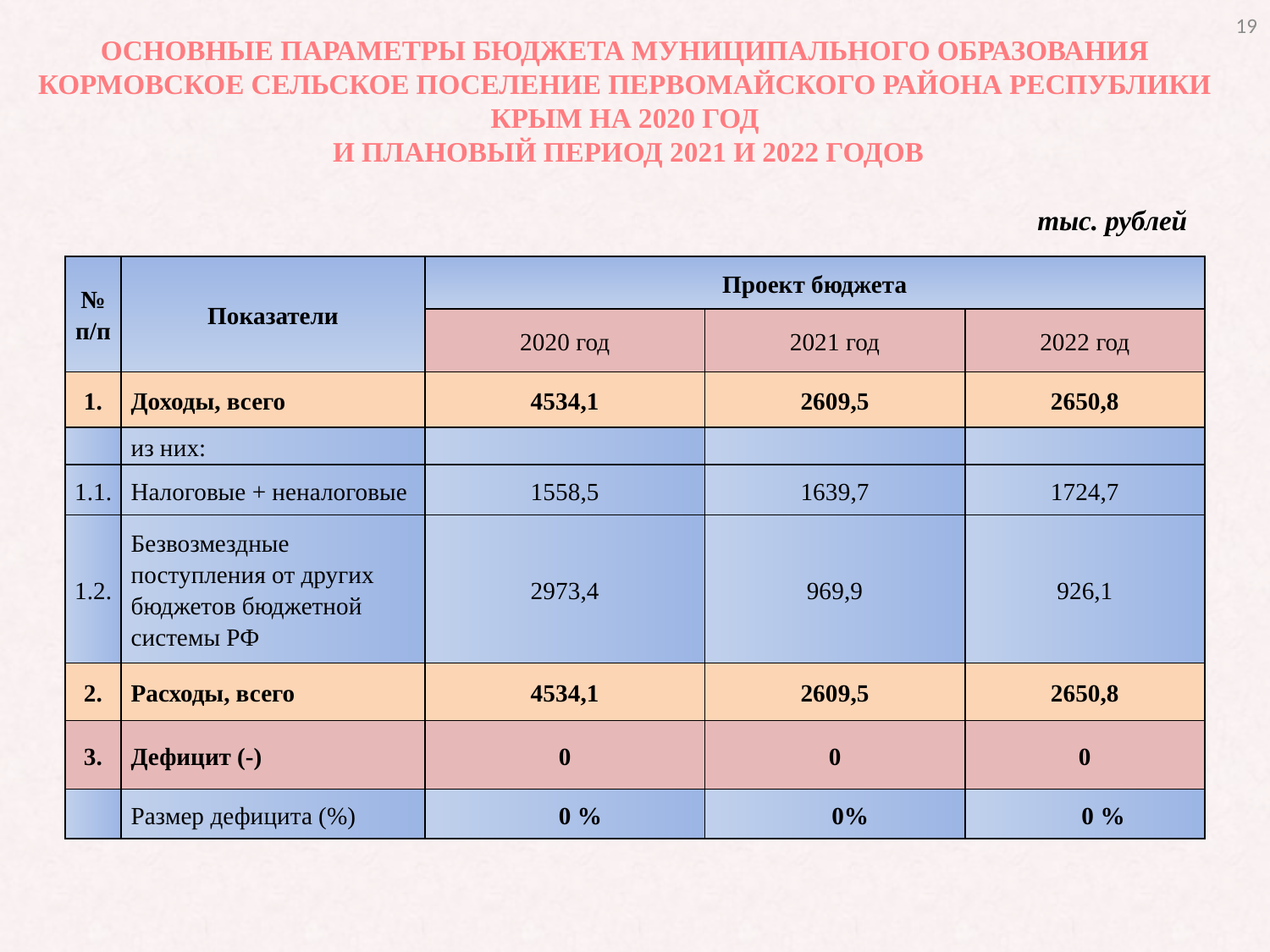

19
ОСНОВНЫЕ ПАРАМЕТРЫ БЮДЖЕТА МУНИЦИПАЛЬНОГО ОБРАЗОВАНИЯ КОРМОВСКОЕ СЕЛЬСКОЕ ПОСЕЛЕНИЕ ПЕРВОМАЙСКОГО РАЙОНА РЕСПУБЛИКИ КРЫМ НА 2020 ГОД
 И ПЛАНОВЫЙ ПЕРИОД 2021 И 2022 ГОДОВ
тыс. рублей
| № п/п | Показатели | Проект бюджета |  |  |
| --- | --- | --- | --- | --- |
|  |  | 2020 год | 2021 год | 2022 год |
| 1. | Доходы, всего | 4534,1 | 2609,5 | 2650,8 |
|  | из них: |  |  |  |
| 1.1. | Налоговые + неналоговые | 1558,5 | 1639,7 | 1724,7 |
| 1.2. | Безвозмездные поступления от других бюджетов бюджетной системы РФ | 2973,4 | 969,9 | 926,1 |
| 2. | Расходы, всего | 4534,1 | 2609,5 | 2650,8 |
| 3. | Дефицит (-) | 0 | 0 | 0 |
|  | Размер дефицита (%) | 0 % | 0% | 0 % |